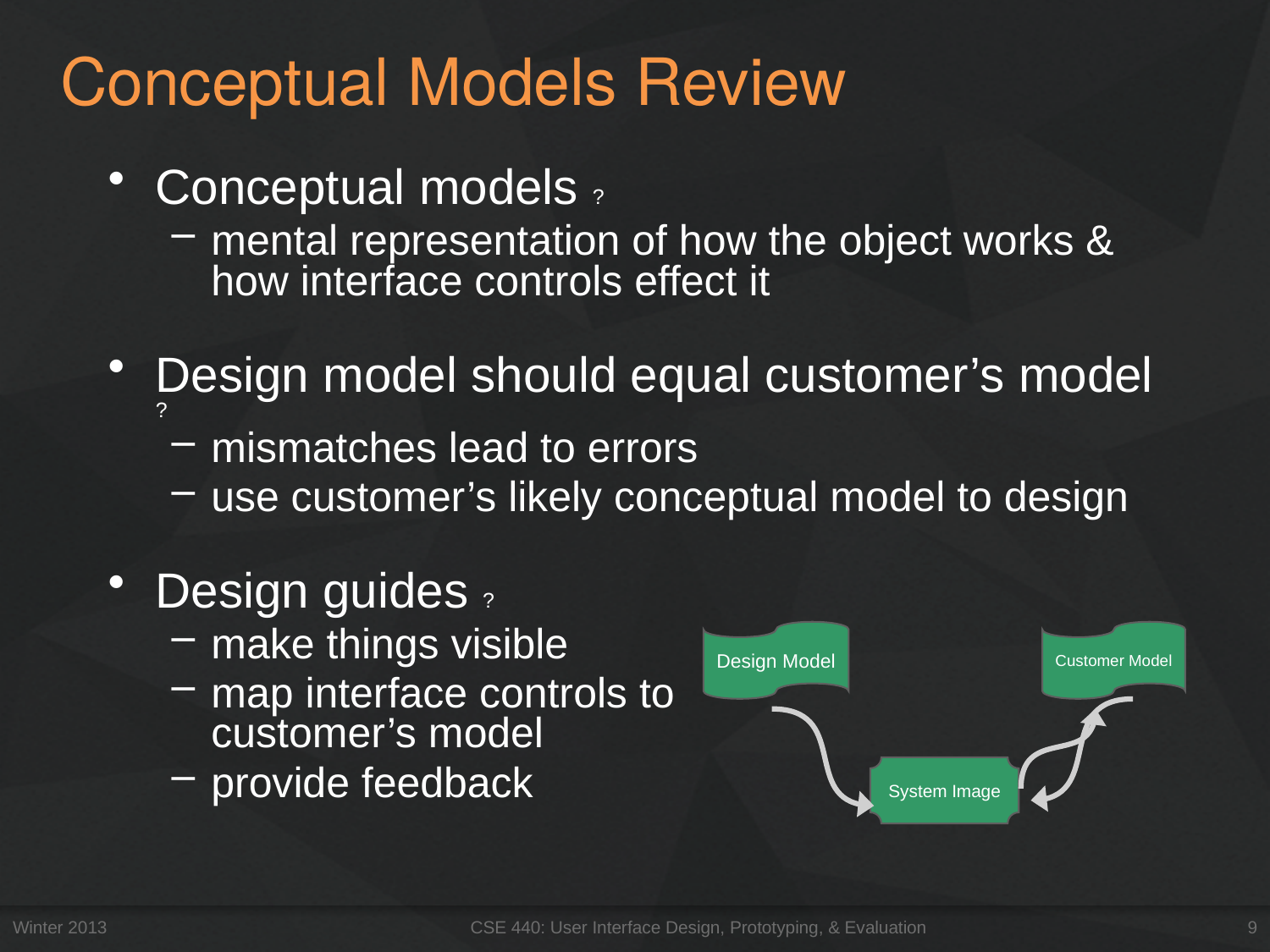

# Conceptual Models Review
Conceptual models ?
mental representation of how the object works & how interface controls effect it
Design model should equal customer’s model ?
mismatches lead to errors
use customer’s likely conceptual model to design
Design guides ?
make things visible
map interface controls to
customer’s model
provide feedback
Design Model
Customer Model
System Image
Winter 2013
CSE 440: User Interface Design, Prototyping, & Evaluation
9